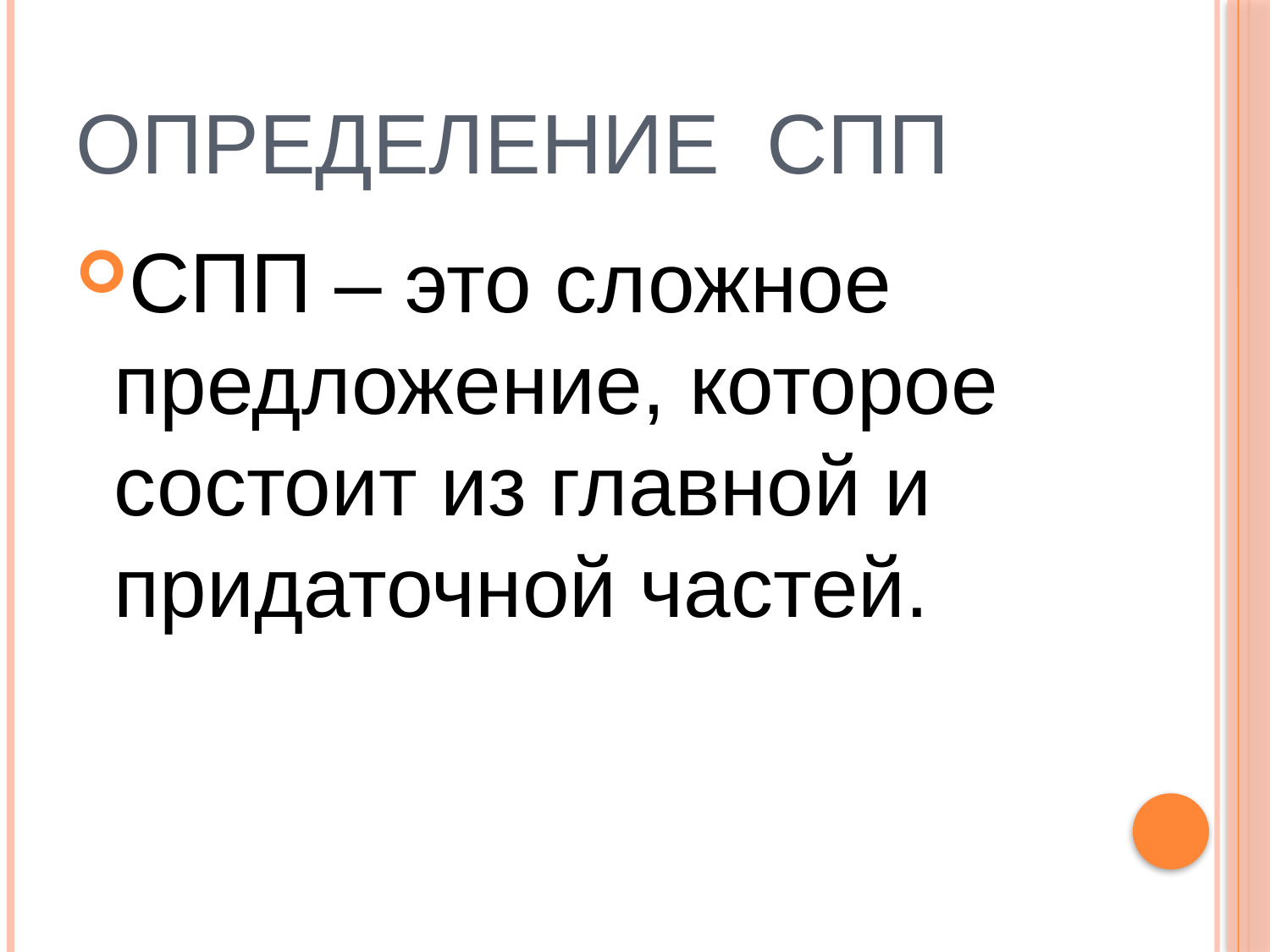

# Определение  СПП
СПП – это сложное предложение, которое состоит из главной и придаточной частей.